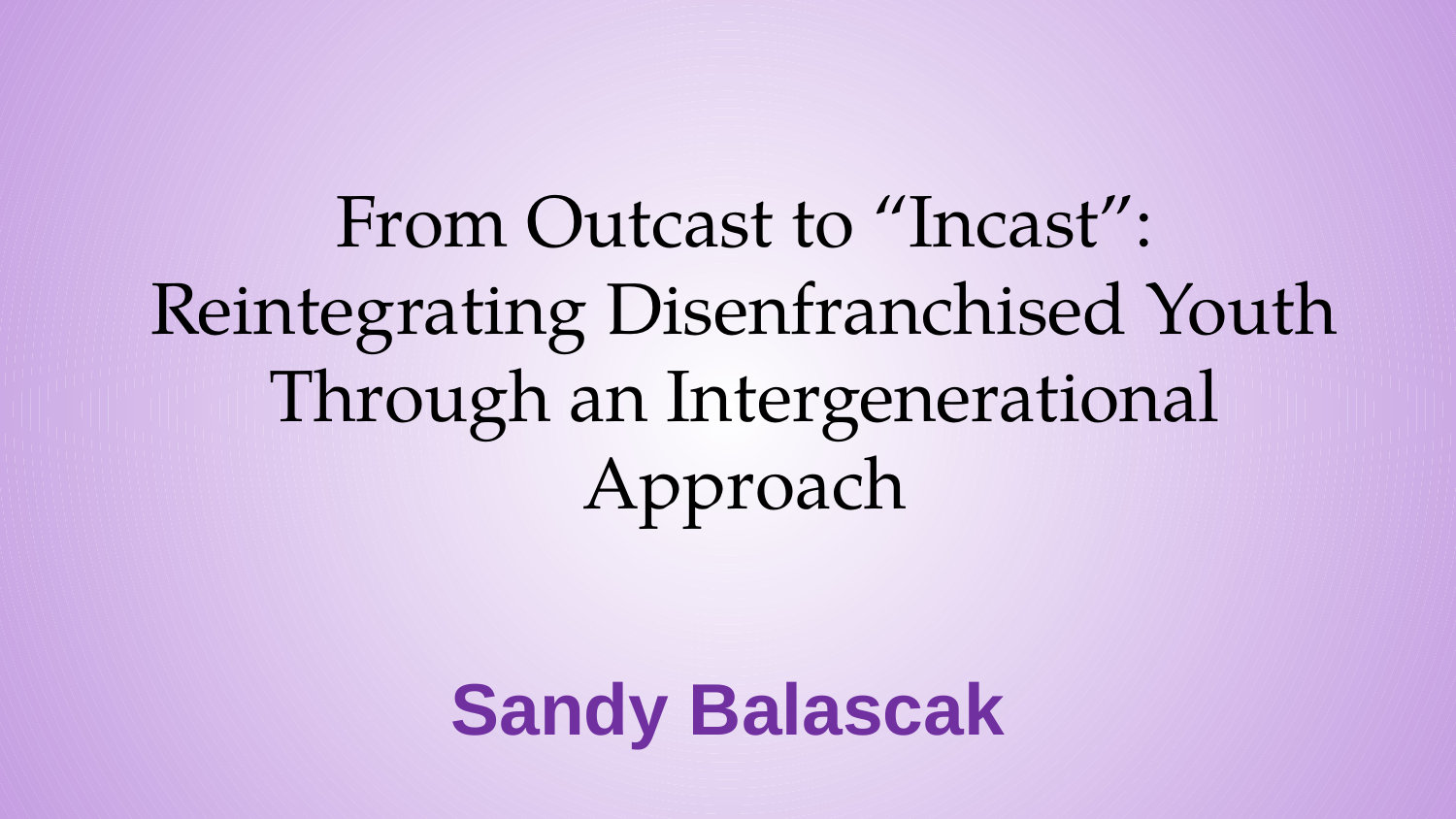

# From Outcast to “Incast”: Reintegrating Disenfranchised Youth Through an Intergenerational Approach
Sandy Balascak